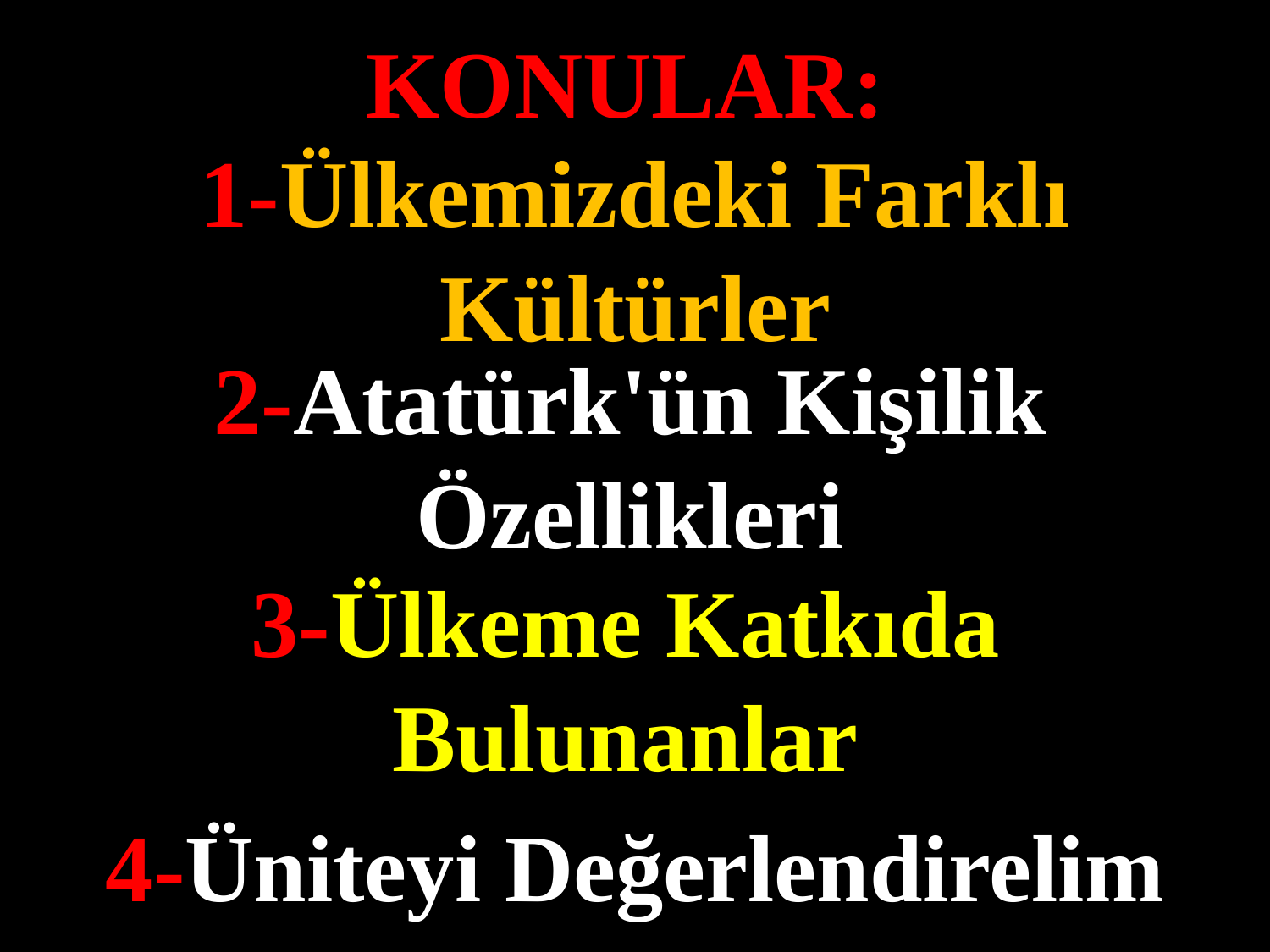

KONULAR:
1-Ülkemizdeki Farklı Kültürler
#
2-Atatürk'ün Kişilik Özellikleri
3-Ülkeme Katkıda Bulunanlar
4-Üniteyi Değerlendirelim